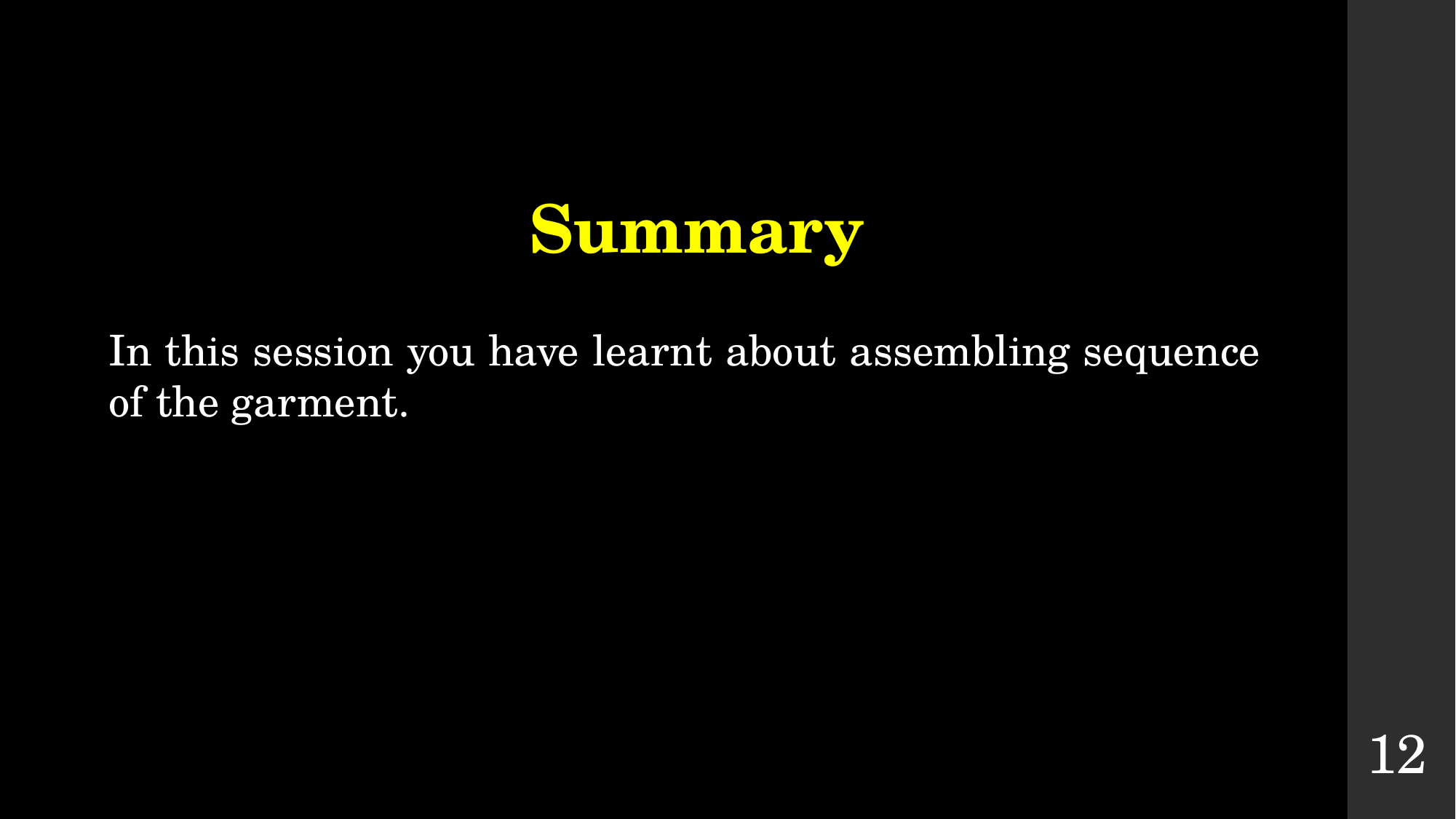

# Summary
In this session you have learnt about assembling sequence of the garment.
12